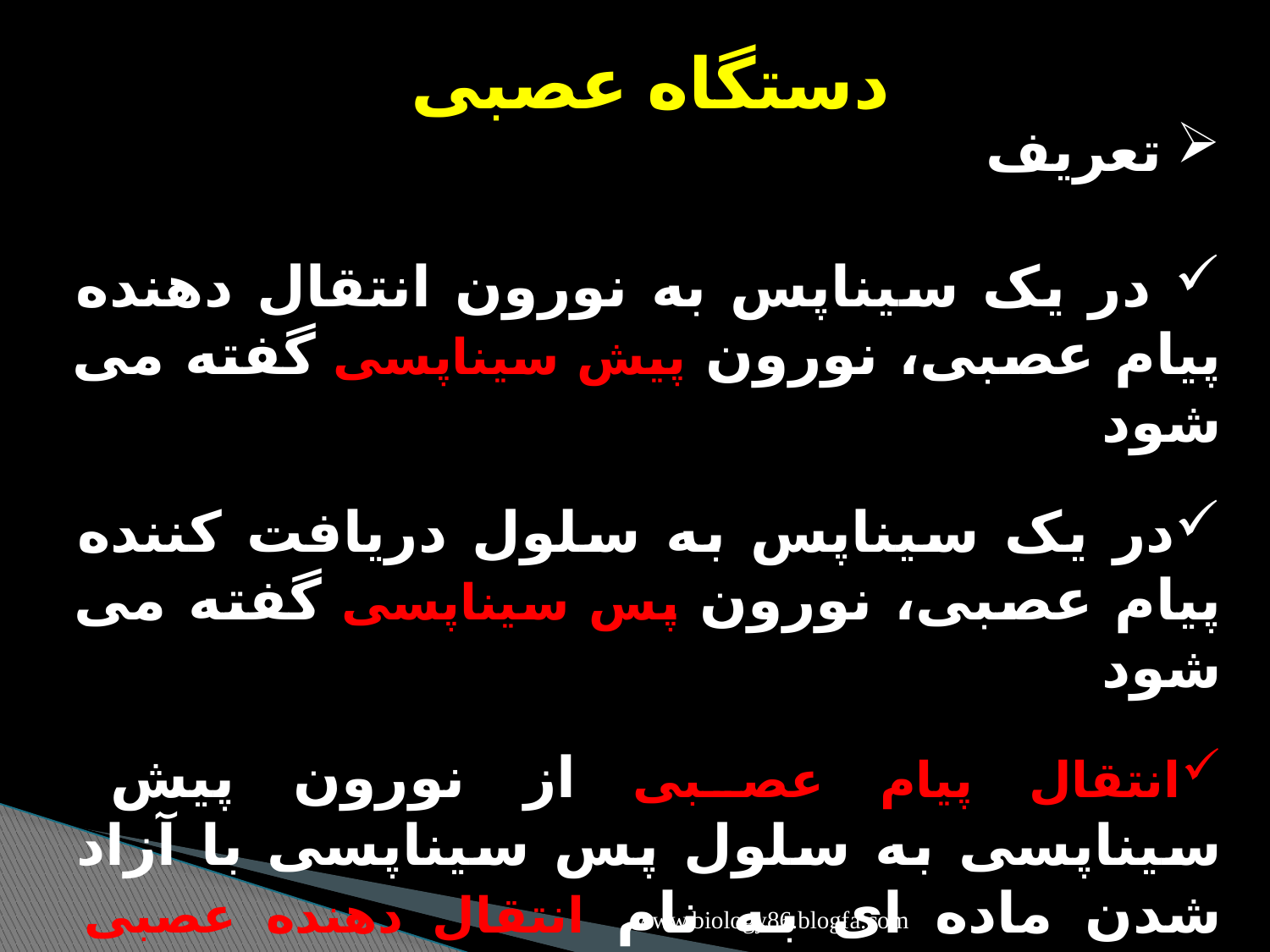

دستگاه عصبی
 تعریف

 در یک سیناپس به نورون انتقال دهنده پیام عصبی، نورون پیش سیناپسی گفته می شود

در یک سیناپس به سلول دریافت کننده پیام عصبی، نورون پس سیناپسی گفته می شود

انتقال پیام عصبی از نورون پیش سیناپسی به سلول پس سیناپسی با آزاد شدن ماده ای به نام انتقال دهنده عصبی انجام می شود

www.biology86.blogfa.com